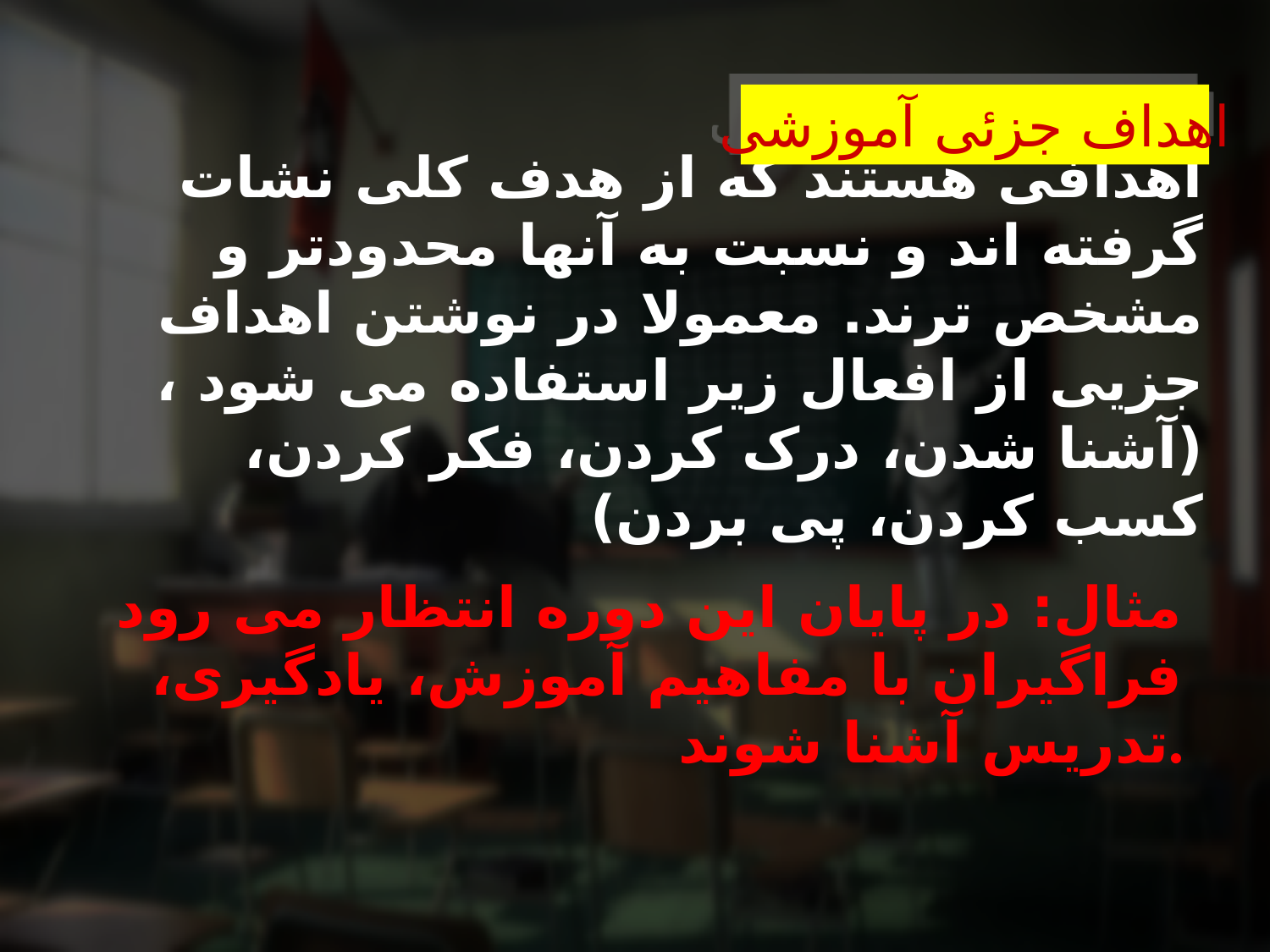

اهداف جزئی آموزشی
# اهدافی هستند که از هدف کلی نشات گرفته اند و نسبت به آنها محدودتر و مشخص ترند. معمولا در نوشتن اهداف جزیی از افعال زیر استفاده می شود ، (آشنا شدن، درک کردن، فکر کردن، کسب کردن، پی بردن)
مثال: در پایان این دوره انتظار می رود فراگیران با مفاهیم آموزش، یادگیری، تدریس آشنا شوند.